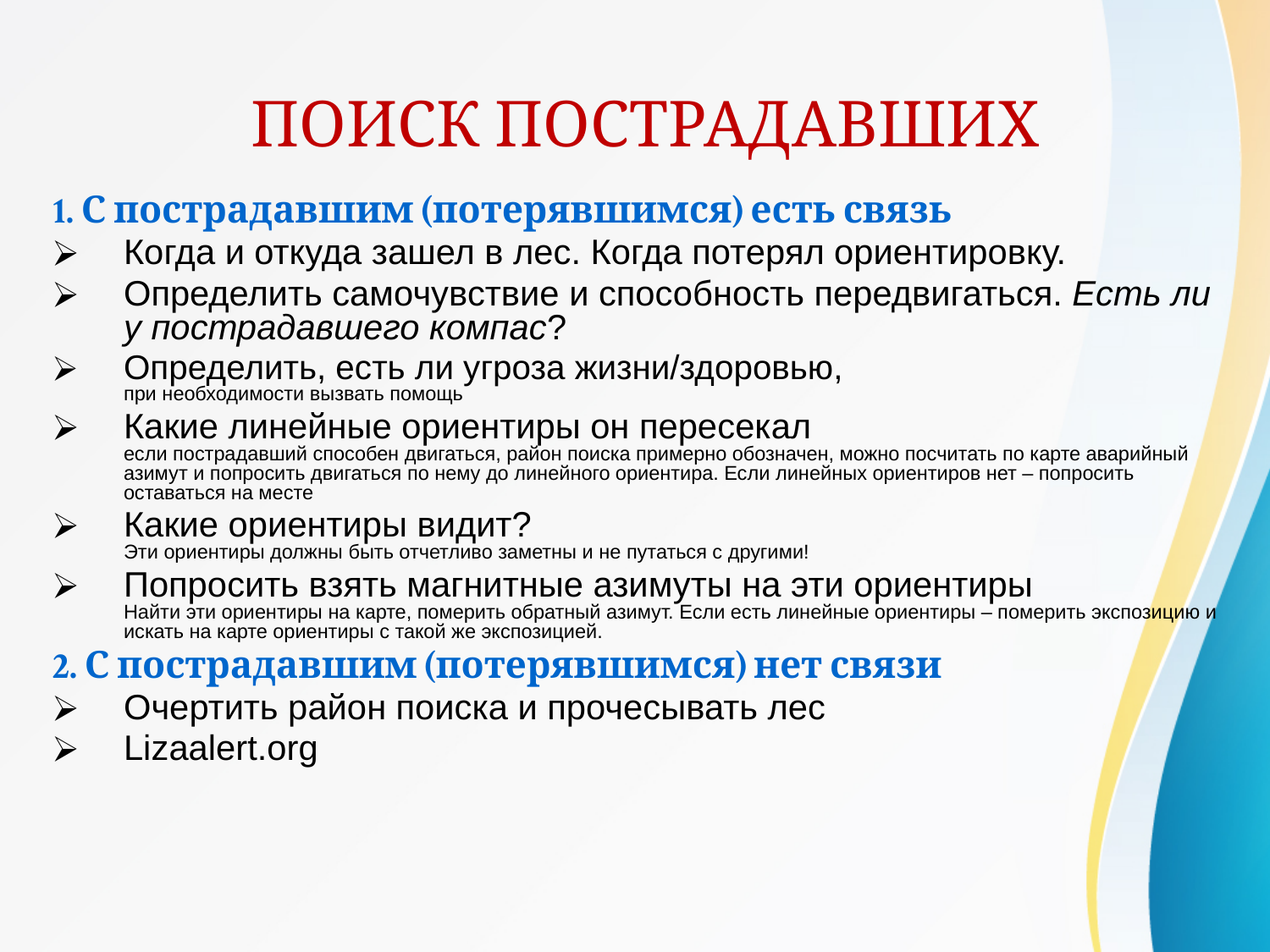

# ПОИСК ПОСТРАДАВШИХ
1. С пострадавшим (потерявшимся) есть связь
Когда и откуда зашел в лес. Когда потерял ориентировку.
Определить самочувствие и способность передвигаться. Есть ли у пострадавшего компас?
Определить, есть ли угроза жизни/здоровью,
при необходимости вызвать помощь
Какие линейные ориентиры он пересекал
если пострадавший способен двигаться, район поиска примерно обозначен, можно посчитать по карте аварийный азимут и попросить двигаться по нему до линейного ориентира. Если линейных ориентиров нет – попросить оставаться на месте
Какие ориентиры видит?
Эти ориентиры должны быть отчетливо заметны и не путаться с другими!
Попросить взять магнитные азимуты на эти ориентиры
Найти эти ориентиры на карте, померить обратный азимут. Если есть линейные ориентиры – померить экспозицию и искать на карте ориентиры с такой же экспозицией.
2. С пострадавшим (потерявшимся) нет связи
Очертить район поиска и прочесывать лес
Lizaalert.org